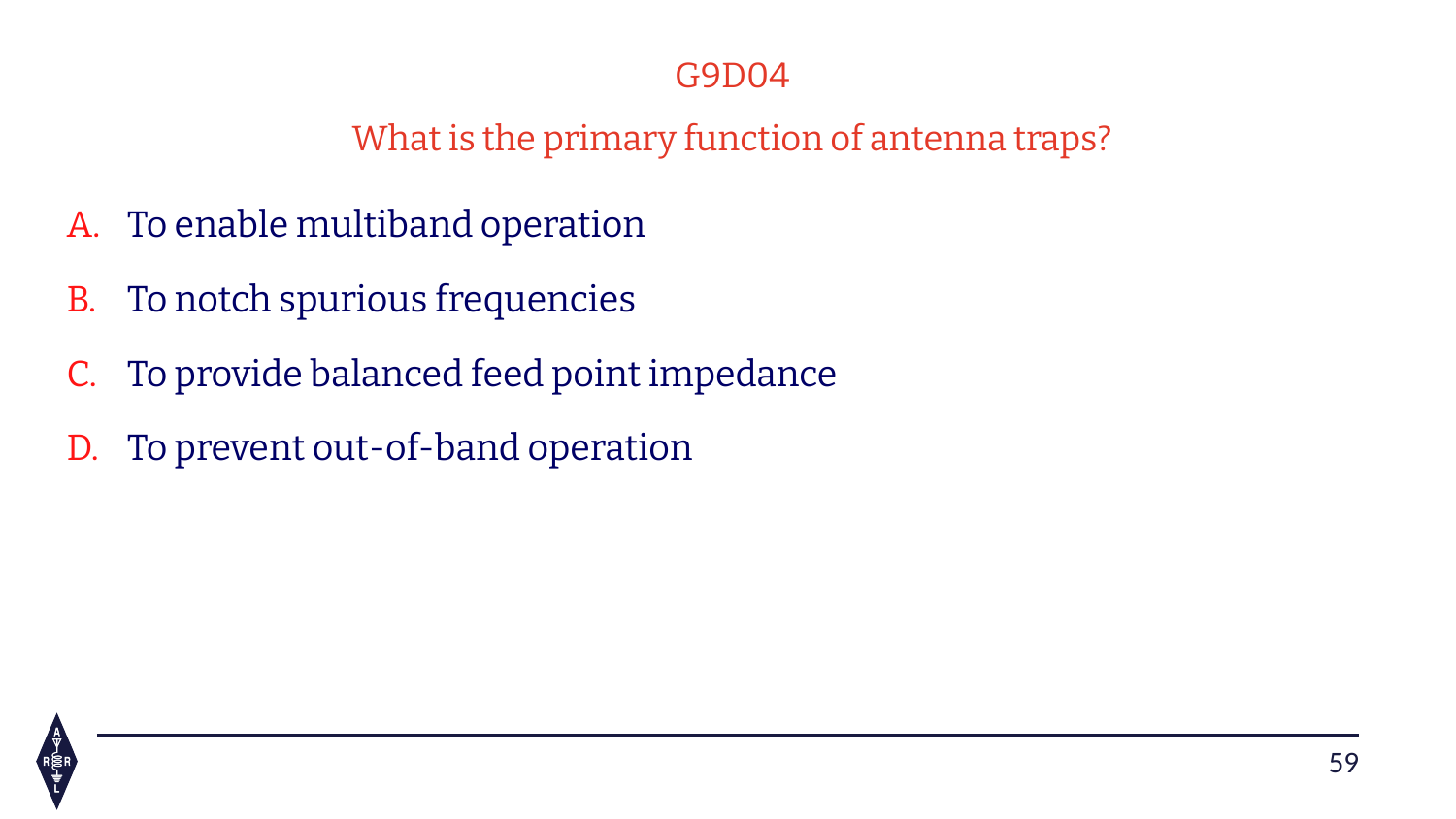

G9D04
What is the primary function of antenna traps?
To enable multiband operation
To notch spurious frequencies
To provide balanced feed point impedance
To prevent out-of-band operation
59